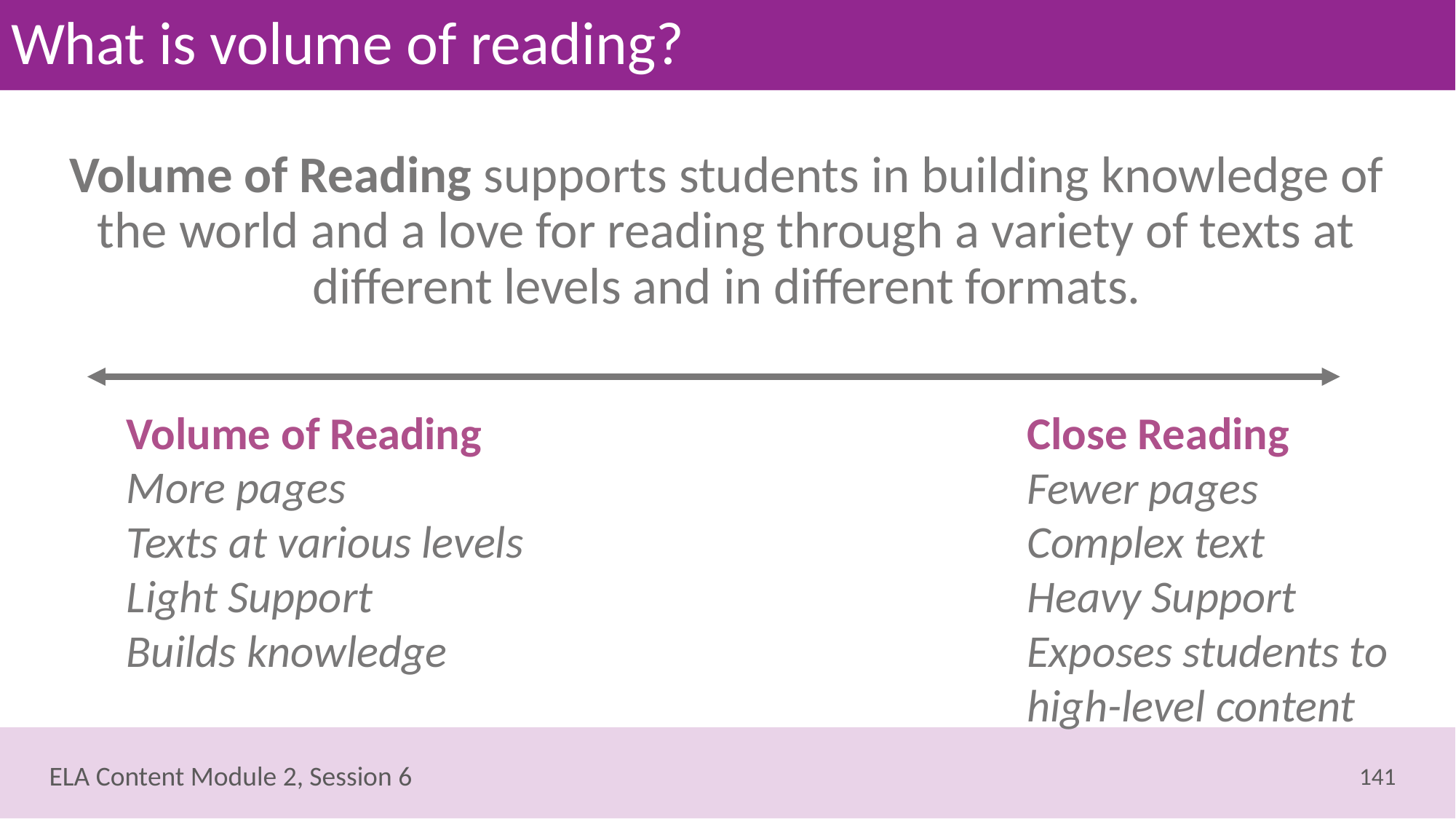

# What is volume of reading?
Volume of Reading supports students in building knowledge of the world and a love for reading through a variety of texts at different levels and in different formats.

Close Reading
Fewer pages
Complex text
Heavy Support
Exposes students to high-level content
Volume of Reading
More pages
Texts at various levels
Light Support
Builds knowledge
141